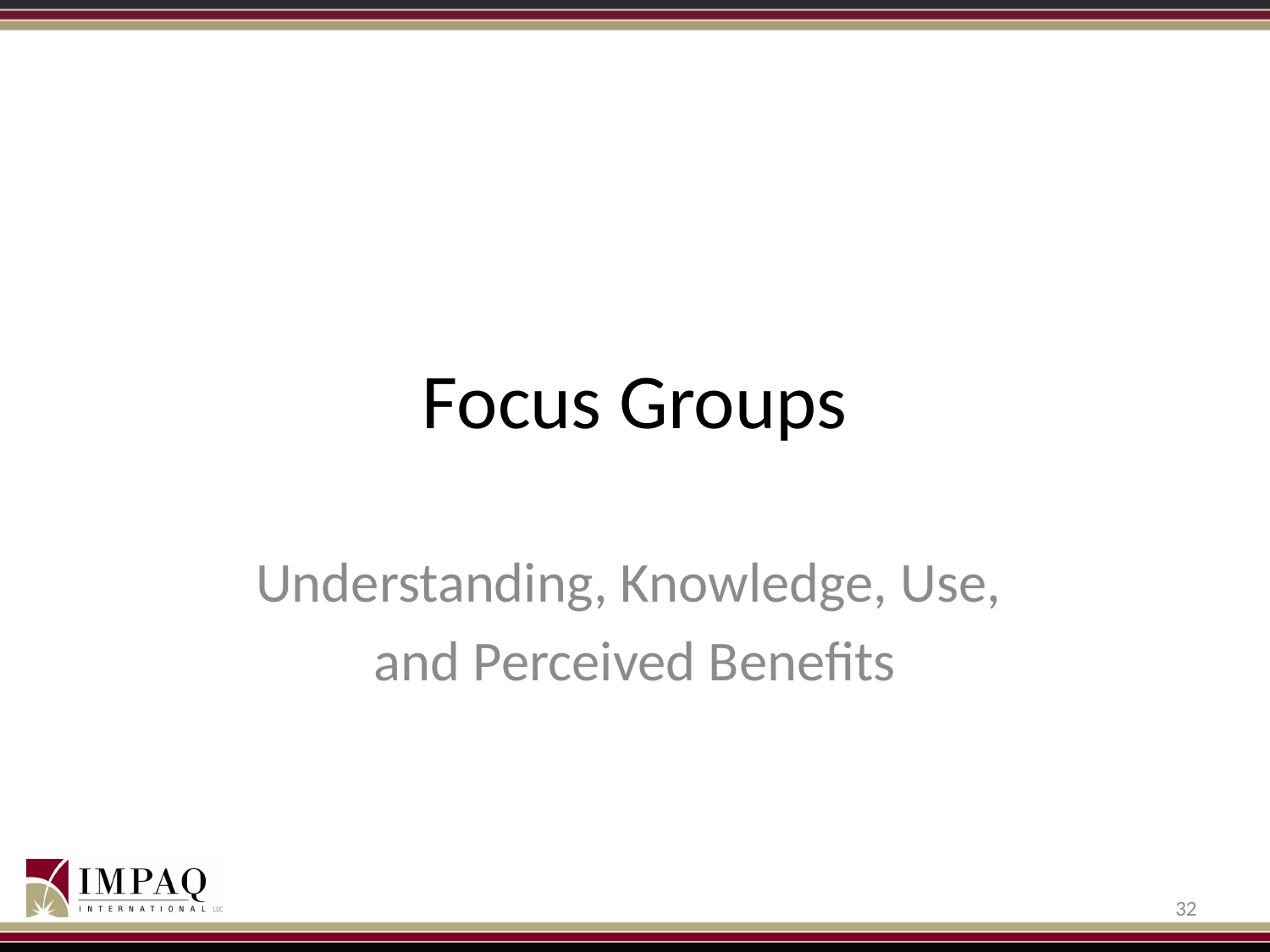

# Focus Groups
Understanding, Knowledge, Use,
and Perceived Benefits
32